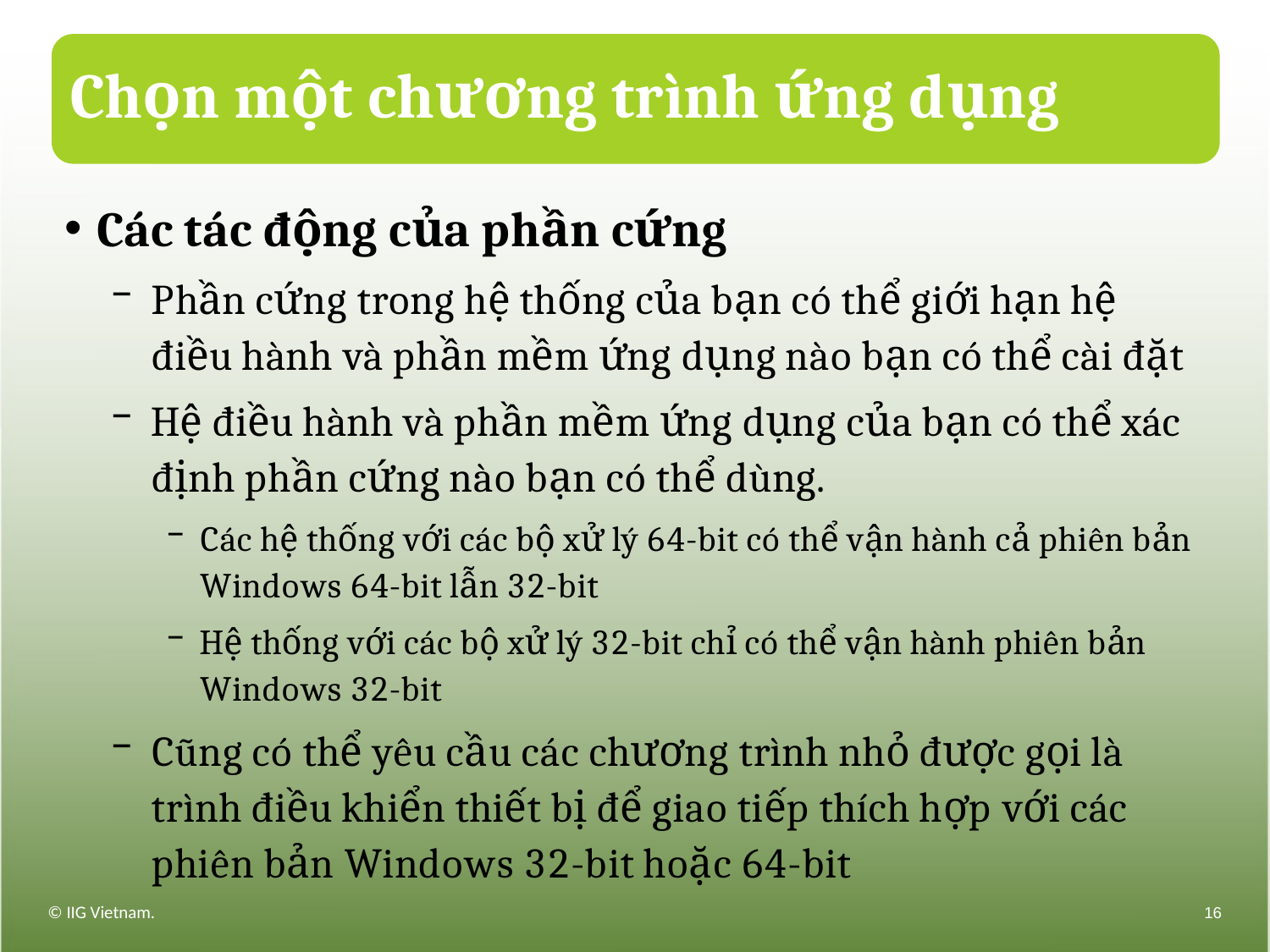

# Chọn một chương trình ứng dụng
Các tác động của phần cứng
Phần cứng trong hệ thống của bạn có thể giới hạn hệ điều hành và phần mềm ứng dụng nào bạn có thể cài đặt
Hệ điều hành và phần mềm ứng dụng của bạn có thể xác định phần cứng nào bạn có thể dùng.
Các hệ thống với các bộ xử lý 64-bit có thể vận hành cả phiên bản Windows 64-bit lẫn 32-bit
Hệ thống với các bộ xử lý 32-bit chỉ có thể vận hành phiên bản Windows 32-bit
Cũng có thể yêu cầu các chương trình nhỏ được gọi là trình điều khiển thiết bị để giao tiếp thích hợp với các phiên bản Windows 32-bit hoặc 64-bit
© IIG Vietnam.
16